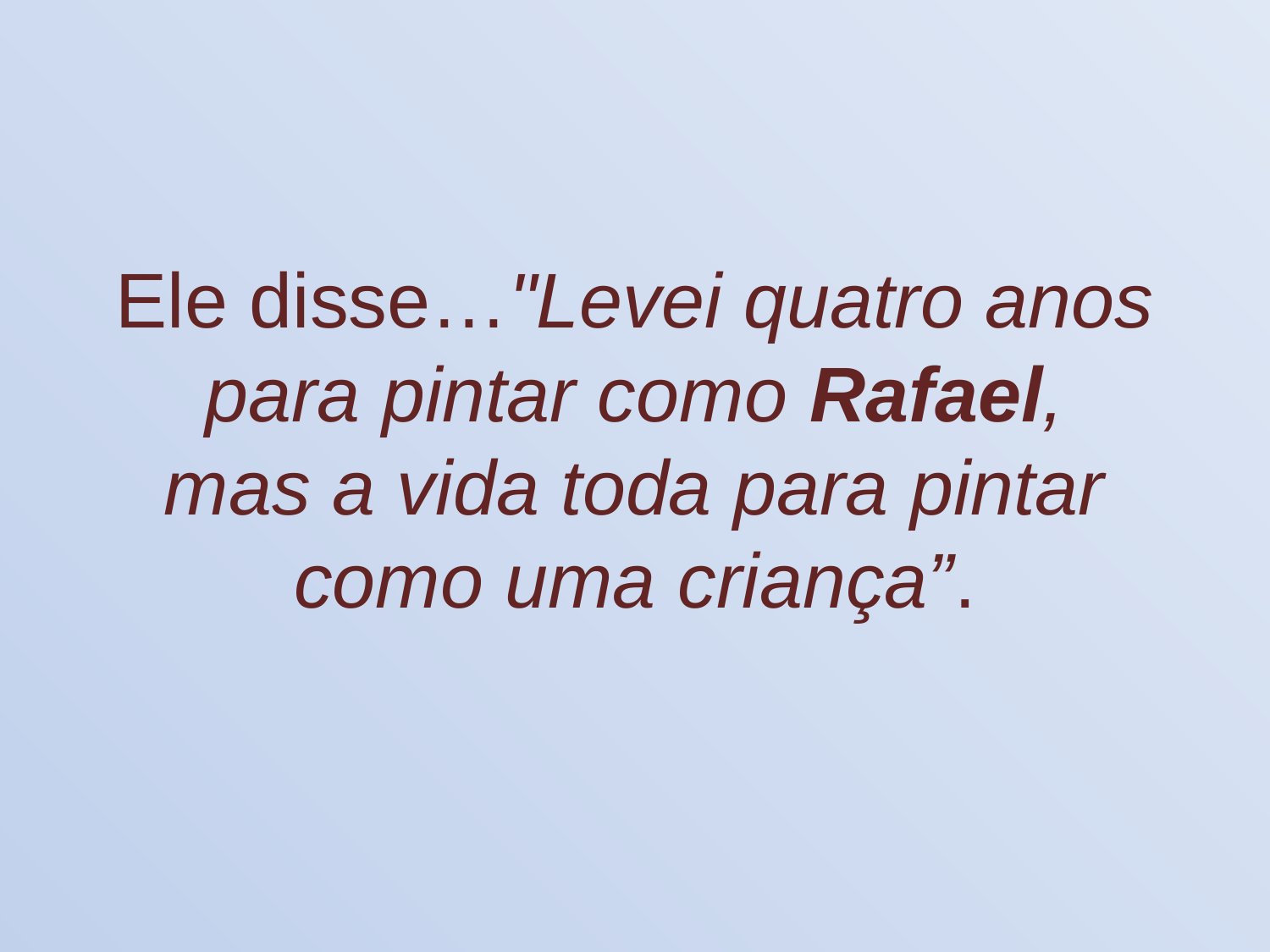

# Ele disse…"Levei quatro anos para pintar como Rafael, mas a vida toda para pintar como uma criança”.